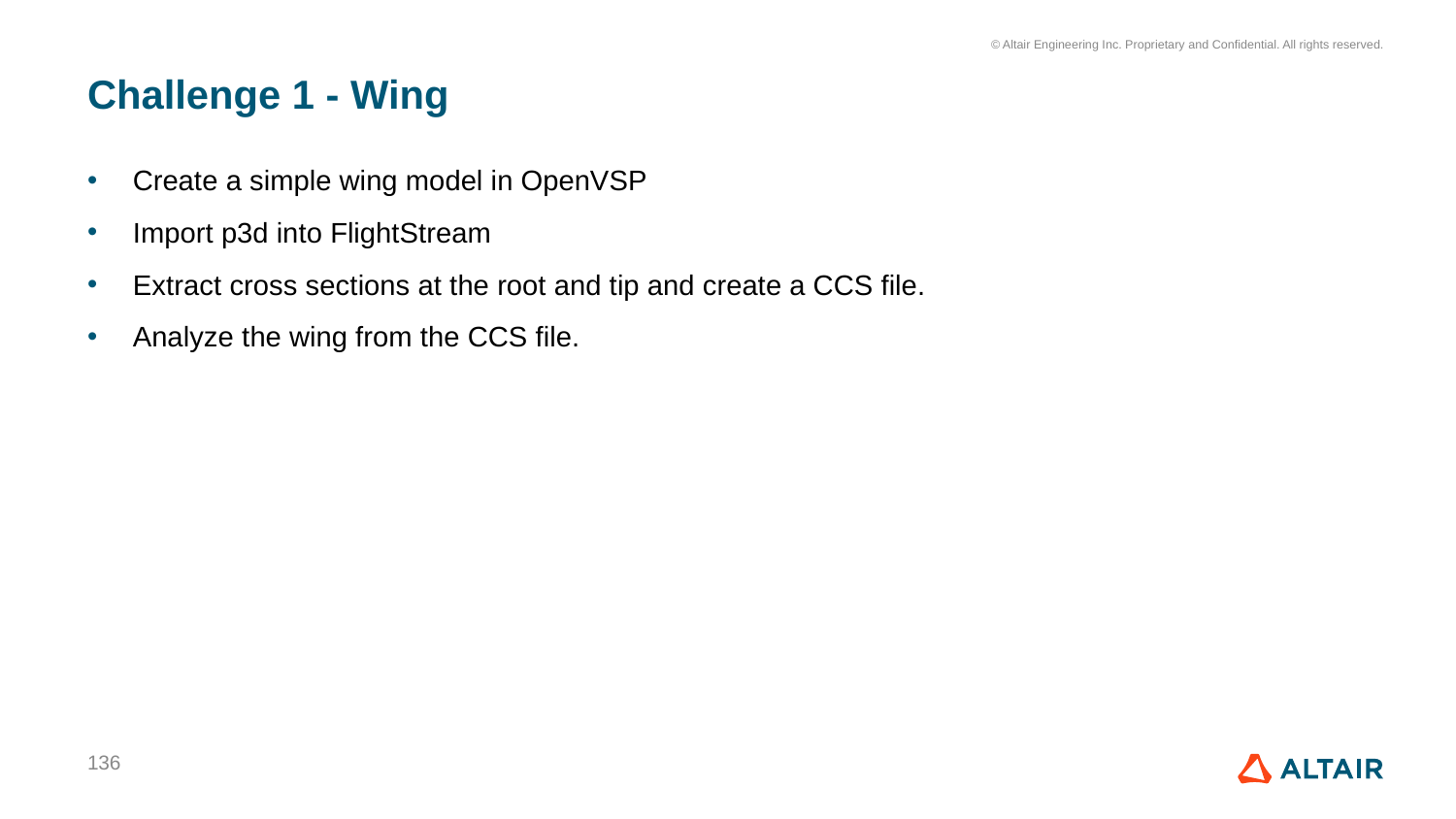

# Challenge 1 - Wing
Create a simple wing model in OpenVSP
Import p3d into FlightStream
Extract cross sections at the root and tip and create a CCS file.
Analyze the wing from the CCS file.
136